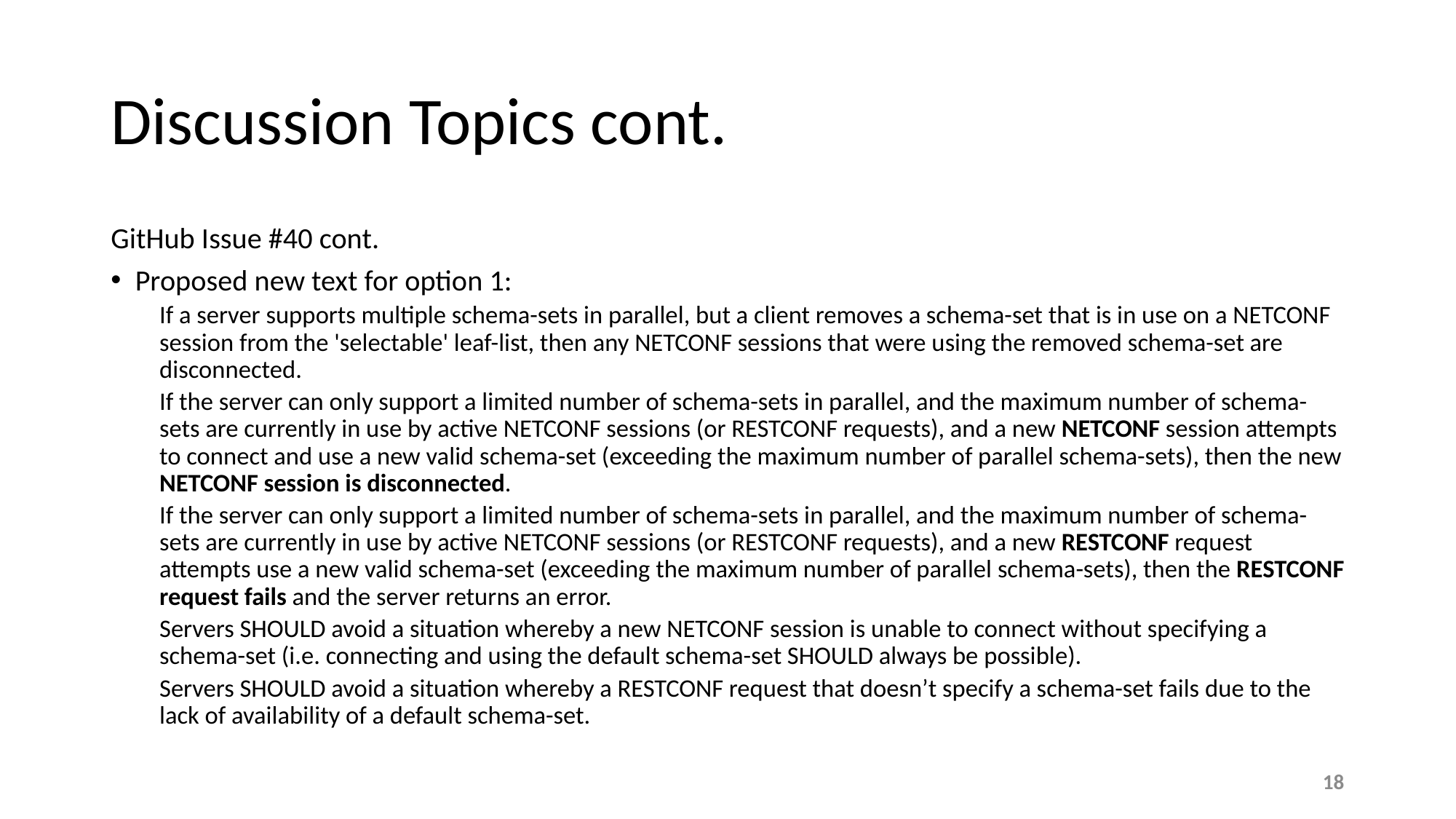

# Discussion Topics cont.
GitHub Issue #40 cont.
Proposed new text for option 1:
If a server supports multiple schema-sets in parallel, but a client removes a schema-set that is in use on a NETCONF session from the 'selectable' leaf-list, then any NETCONF sessions that were using the removed schema-set are disconnected.
If the server can only support a limited number of schema-sets in parallel, and the maximum number of schema-sets are currently in use by active NETCONF sessions (or RESTCONF requests), and a new NETCONF session attempts to connect and use a new valid schema-set (exceeding the maximum number of parallel schema-sets), then the new NETCONF session is disconnected.
If the server can only support a limited number of schema-sets in parallel, and the maximum number of schema-sets are currently in use by active NETCONF sessions (or RESTCONF requests), and a new RESTCONF request attempts use a new valid schema-set (exceeding the maximum number of parallel schema-sets), then the RESTCONF request fails and the server returns an error.
Servers SHOULD avoid a situation whereby a new NETCONF session is unable to connect without specifying a schema-set (i.e. connecting and using the default schema-set SHOULD always be possible).
Servers SHOULD avoid a situation whereby a RESTCONF request that doesn’t specify a schema-set fails due to the lack of availability of a default schema-set.
18